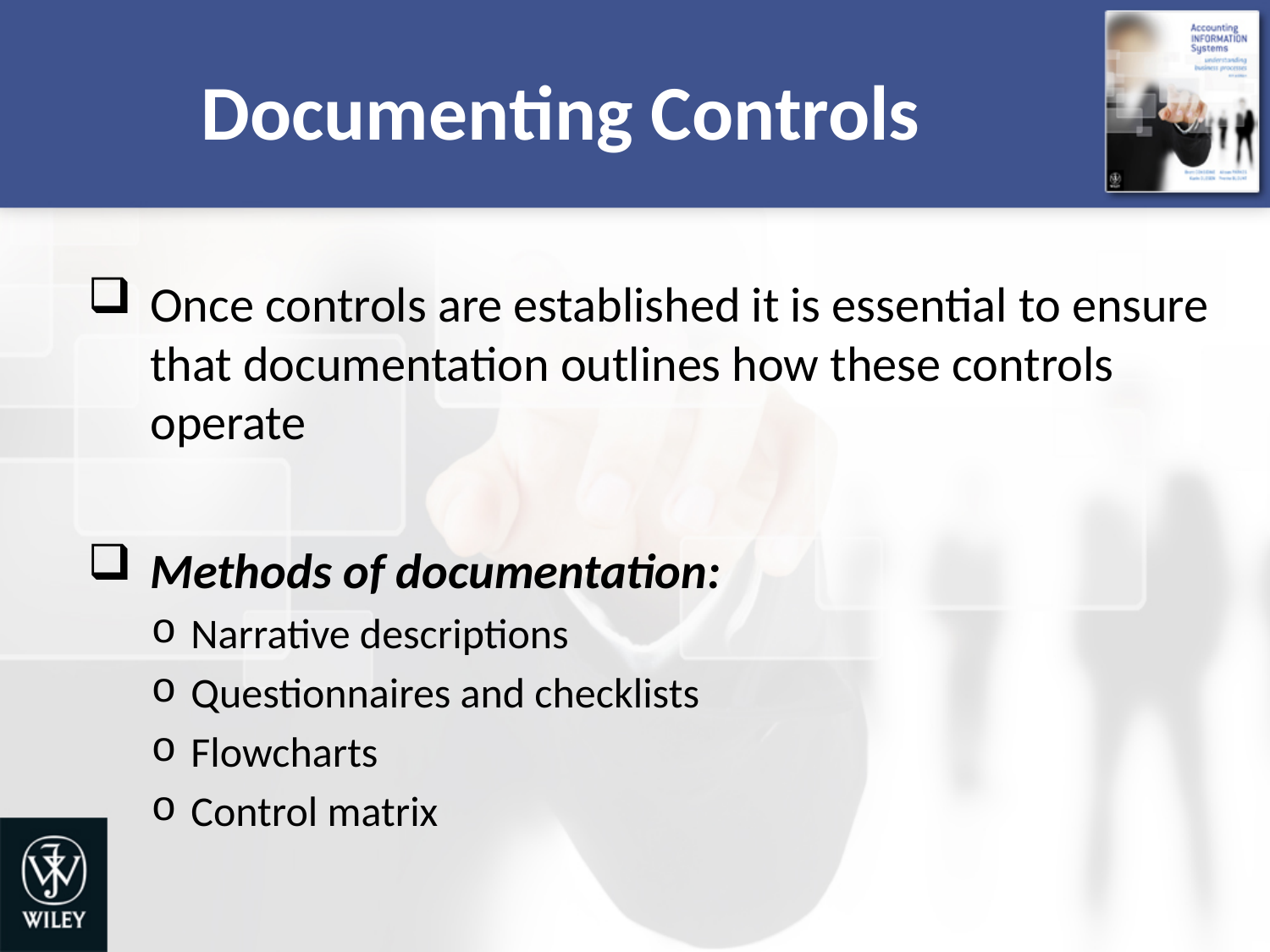

# Documenting Controls
Once controls are established it is essential to ensure that documentation outlines how these controls operate

Methods of documentation:
Narrative descriptions
Questionnaires and checklists
Flowcharts
Control matrix